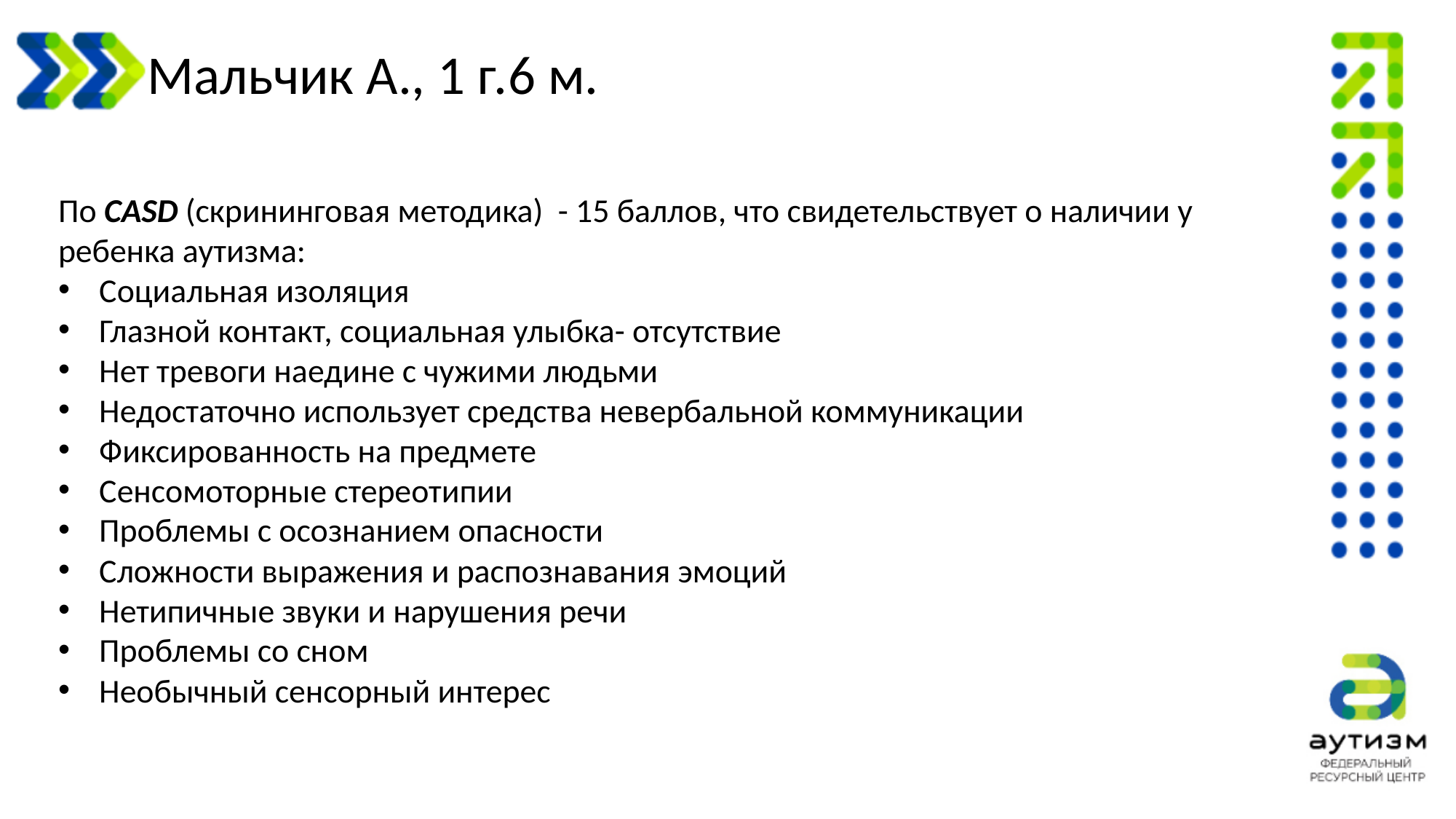

# Мальчик А., 1 г.6 м.
По CASD (скрининговая методика)  - 15 баллов, что свидетельствует о наличии у ребенка аутизма:
Социальная изоляция
Глазной контакт, социальная улыбка- отсутствие
Нет тревоги наедине с чужими людьми
Недостаточно использует средства невербальной коммуникации
Фиксированность на предмете
Сенсомоторные стереотипии
Проблемы с осознанием опасности
Сложности выражения и распознавания эмоций
Нетипичные звуки и нарушения речи
Проблемы со сном
Необычный сенсорный интерес